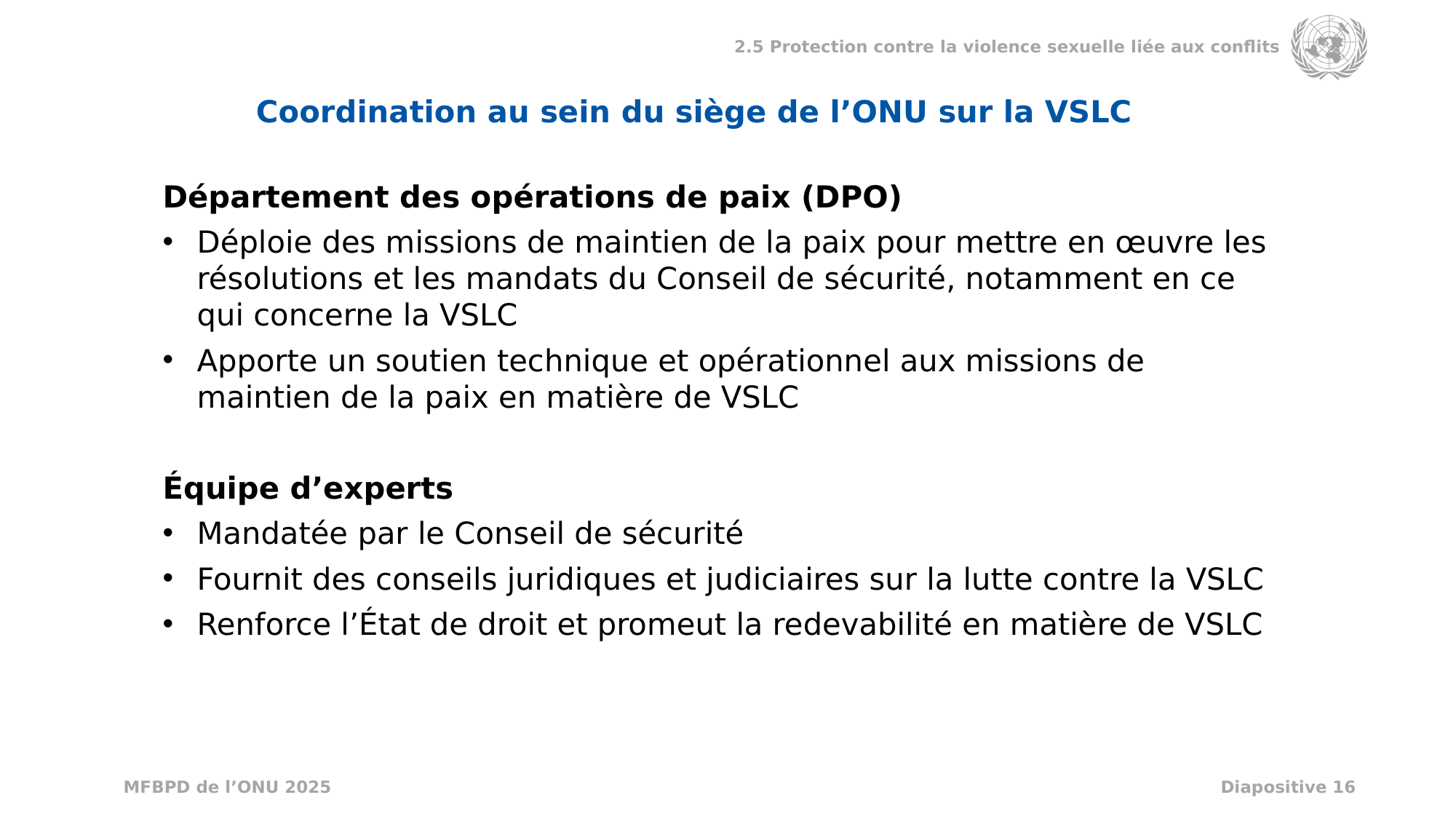

Coordination au sein du siège de l’ONU sur la VSLC
Département des opérations de paix (DPO)
Déploie des missions de maintien de la paix pour mettre en œuvre les résolutions et les mandats du Conseil de sécurité, notamment en ce qui concerne la VSLC
Apporte un soutien technique et opérationnel aux missions de maintien de la paix en matière de VSLC

Équipe d’experts
Mandatée par le Conseil de sécurité
Fournit des conseils juridiques et judiciaires sur la lutte contre la VSLC
Renforce l’État de droit et promeut la redevabilité en matière de VSLC